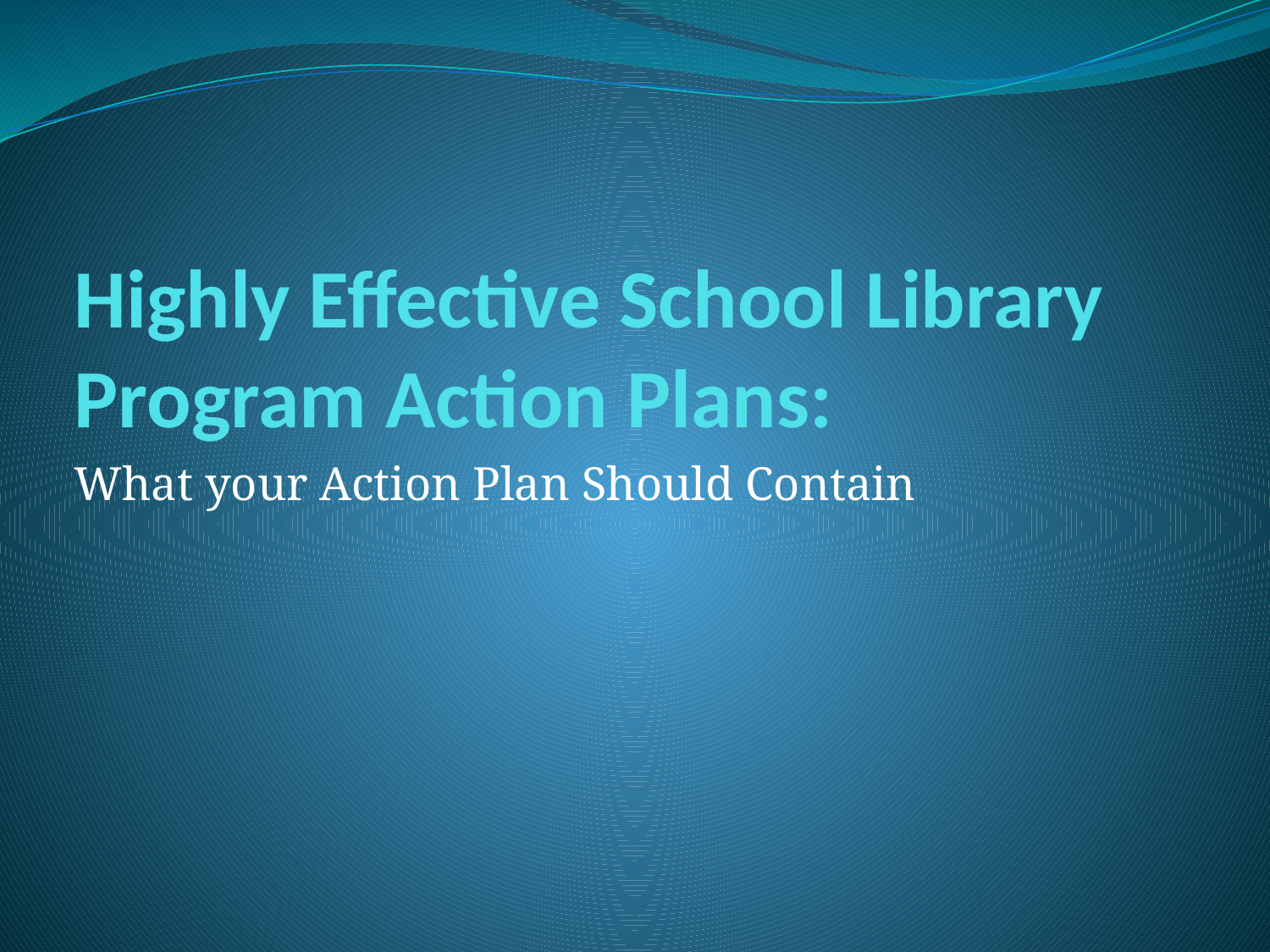

# Highly Effective School Library Program Action Plans:
What your Action Plan Should Contain